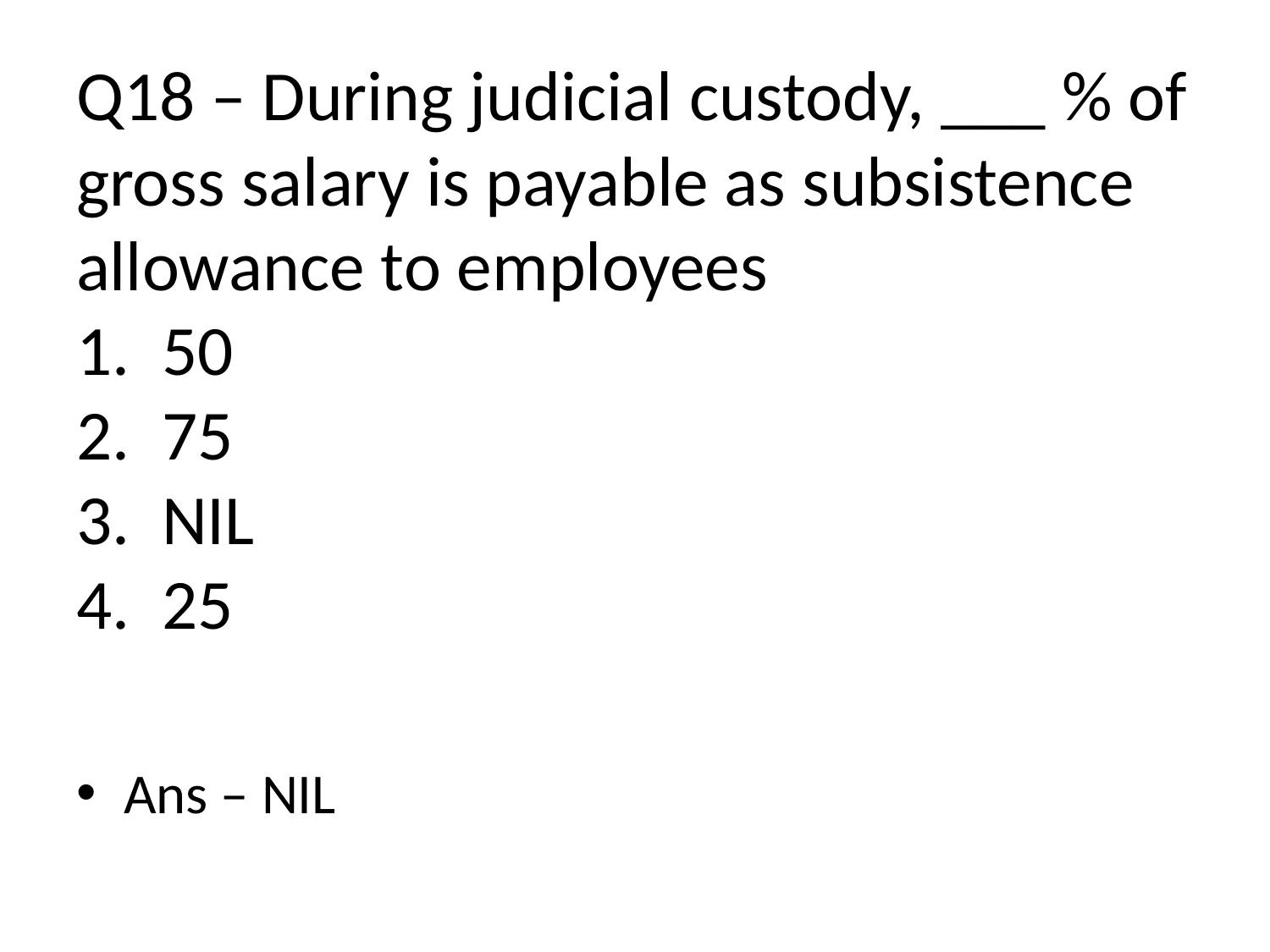

# Q18 – During judicial custody, ___ % of gross salary is payable as subsistence allowance to employees 1.  50 2.  75 3.  NIL 4.  25
Ans – NIL